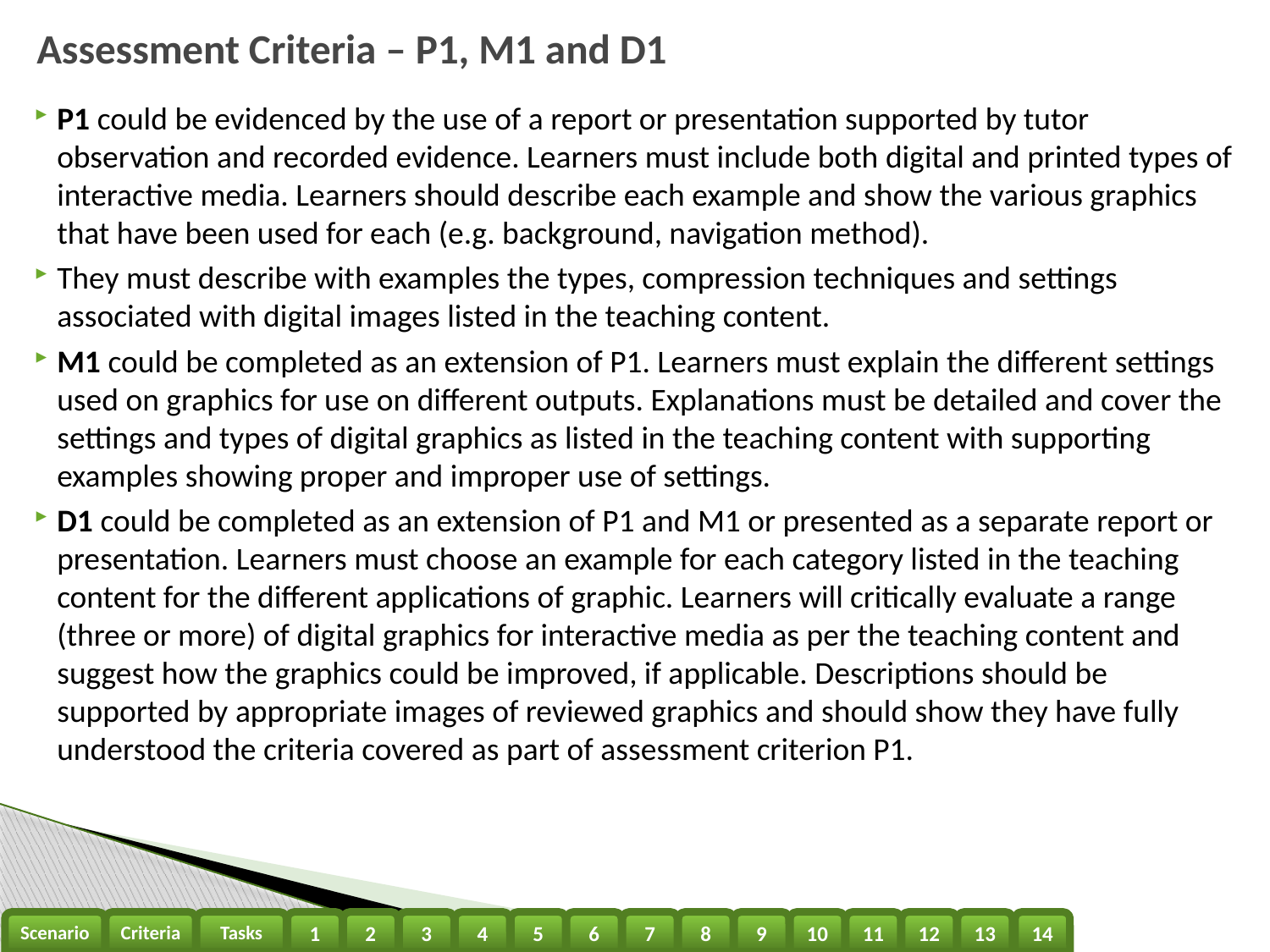

# Assessment Criteria – P1, M1 and D1
P1 could be evidenced by the use of a report or presentation supported by tutor observation and recorded evidence. Learners must include both digital and printed types of interactive media. Learners should describe each example and show the various graphics that have been used for each (e.g. background, navigation method).
They must describe with examples the types, compression techniques and settings associated with digital images listed in the teaching content.
M1 could be completed as an extension of P1. Learners must explain the different settings used on graphics for use on different outputs. Explanations must be detailed and cover the settings and types of digital graphics as listed in the teaching content with supporting examples showing proper and improper use of settings.
D1 could be completed as an extension of P1 and M1 or presented as a separate report or presentation. Learners must choose an example for each category listed in the teaching content for the different applications of graphic. Learners will critically evaluate a range (three or more) of digital graphics for interactive media as per the teaching content and suggest how the graphics could be improved, if applicable. Descriptions should be supported by appropriate images of reviewed graphics and should show they have fully understood the criteria covered as part of assessment criterion P1.